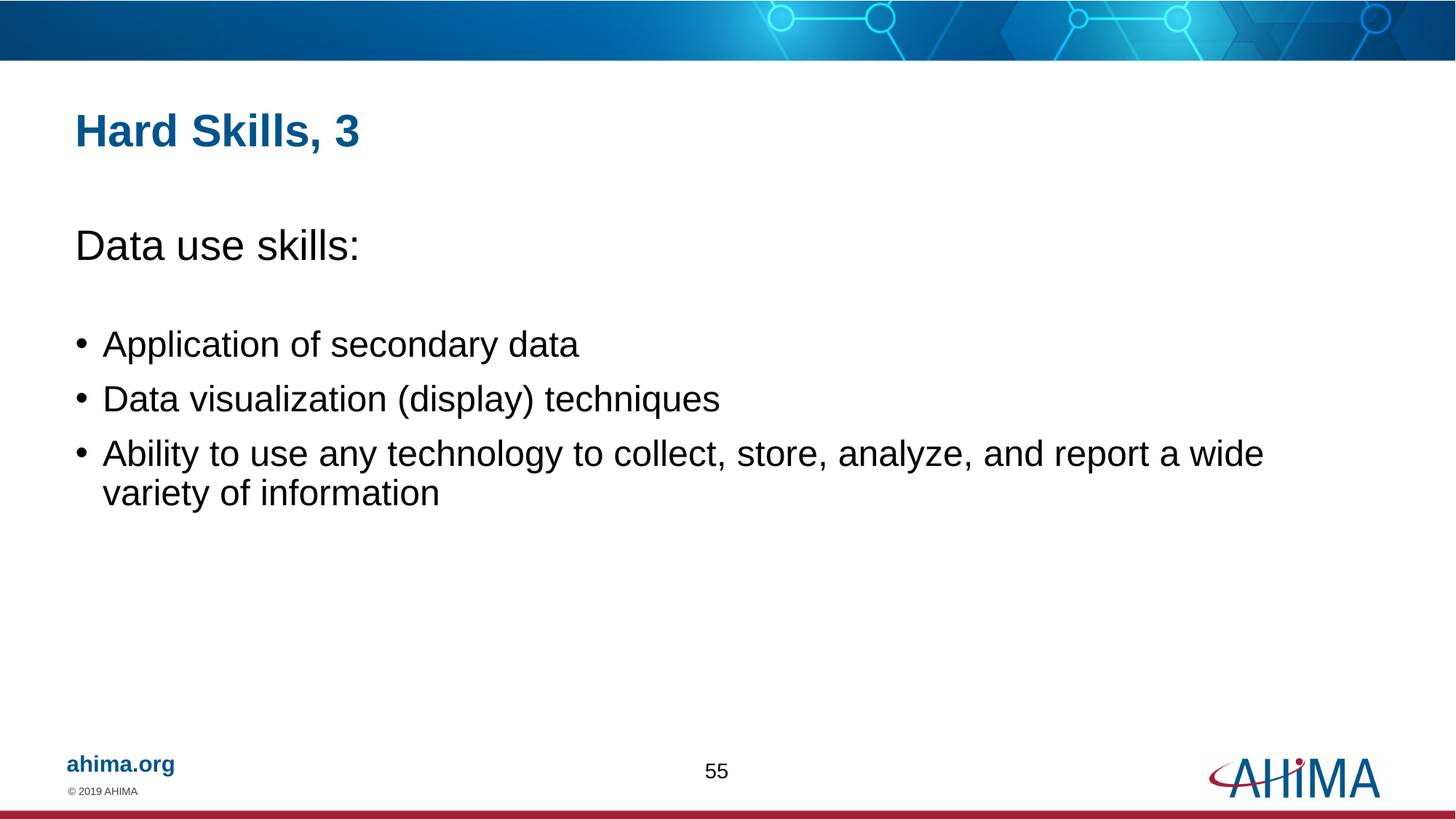

# Hard Skills, 3
Data use skills:

Application of secondary data
Data visualization (display) techniques
Ability to use any technology to collect, store, analyze, and report a wide variety of information